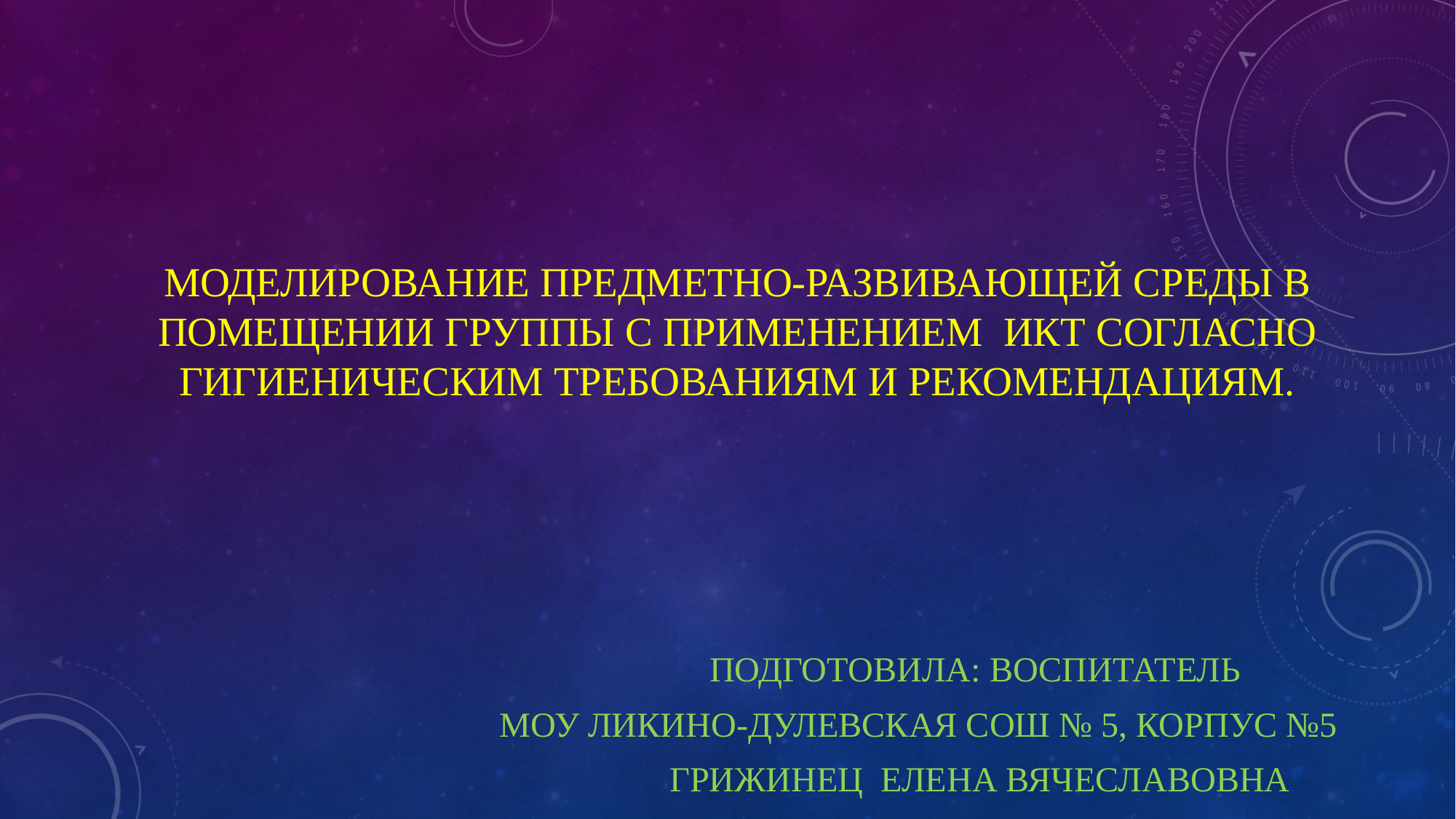

# Моделирование предметно-развивающей среды в помещении группы с применением  ИКТ согласно гигиеническим требованиям и рекомендациям.
              Подготовила: Воспитатель
МОУ Ликино-Дулевская СОШ № 5, корпус №5
              Грижинец  Елена Вячеславовна